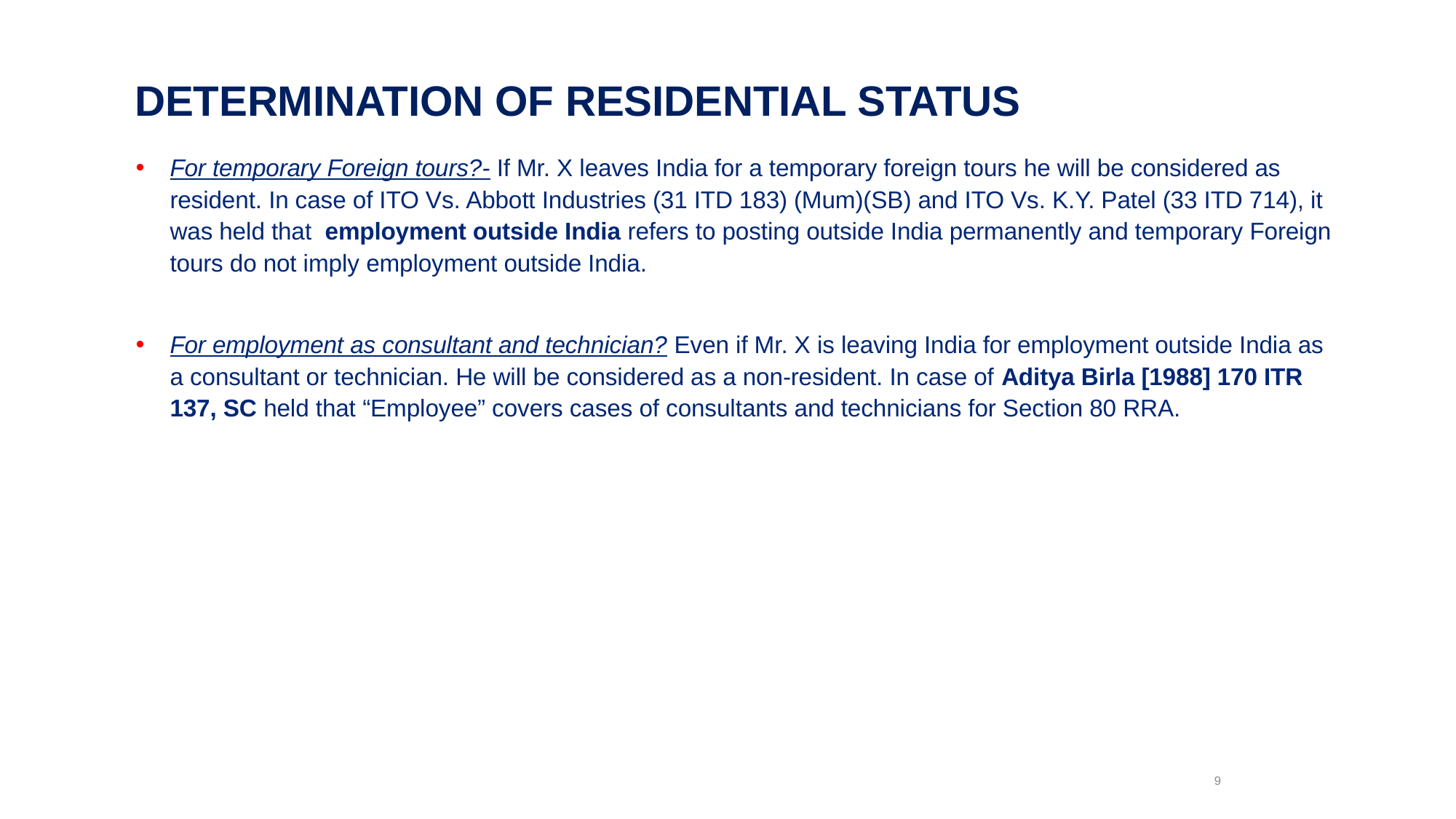

# DETERMINATION OF RESIDENTIAL STATUS
For temporary Foreign tours?- If Mr. X leaves India for a temporary foreign tours he will be considered as resident. In case of ITO Vs. Abbott Industries (31 ITD 183) (Mum)(SB) and ITO Vs. K.Y. Patel (33 ITD 714), it was held that  employment outside India refers to posting outside India permanently and temporary Foreign tours do not imply employment outside India.

For employment as consultant and technician? Even if Mr. X is leaving India for employment outside India as a consultant or technician. He will be considered as a non-resident. In case of Aditya Birla [1988] 170 ITR 137, SC held that “Employee” covers cases of consultants and technicians for Section 80 RRA.
9